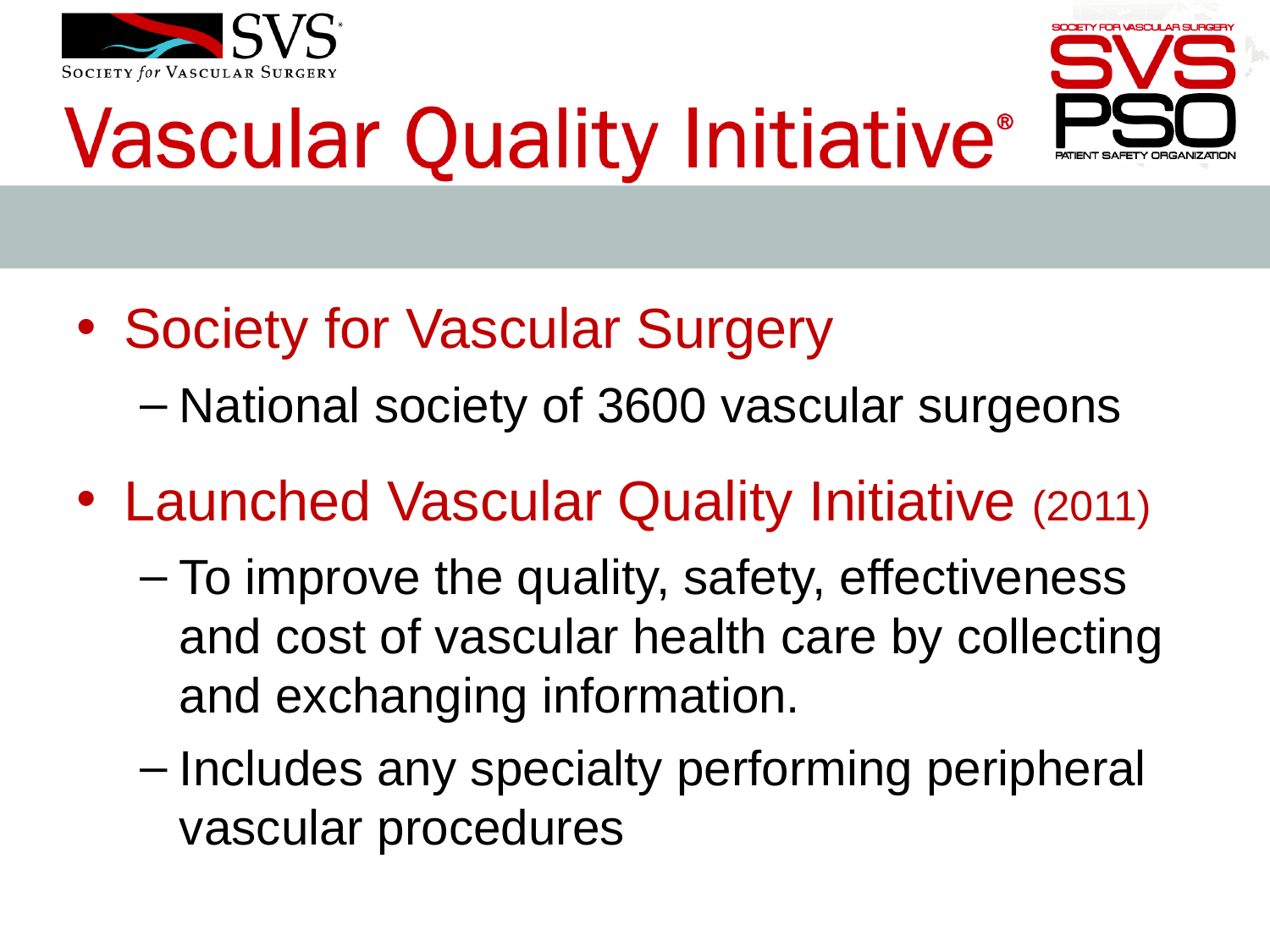

Society for Vascular Surgery
National society of 3600 vascular surgeons
Launched Vascular Quality Initiative (2011)
To improve the quality, safety, effectiveness and cost of vascular health care by collecting and exchanging information.
Includes any specialty performing peripheral vascular procedures